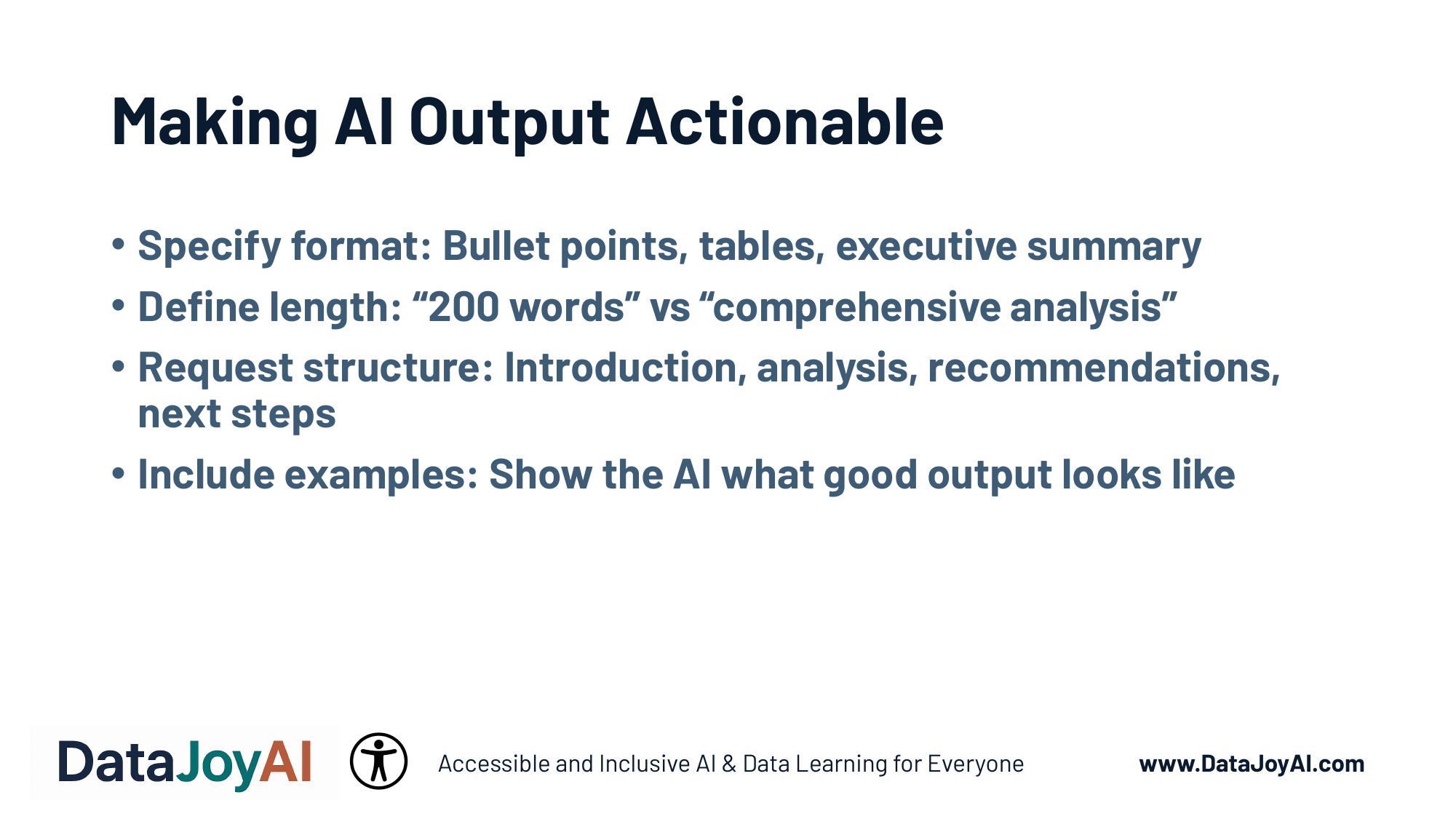

# Making AI Output Actionable
Specify format: Bullet points, tables, executive summary
Define length: “200 words” vs “comprehensive analysis”
Request structure: Introduction, analysis, recommendations, next steps
Include examples: Show the AI what good output looks like